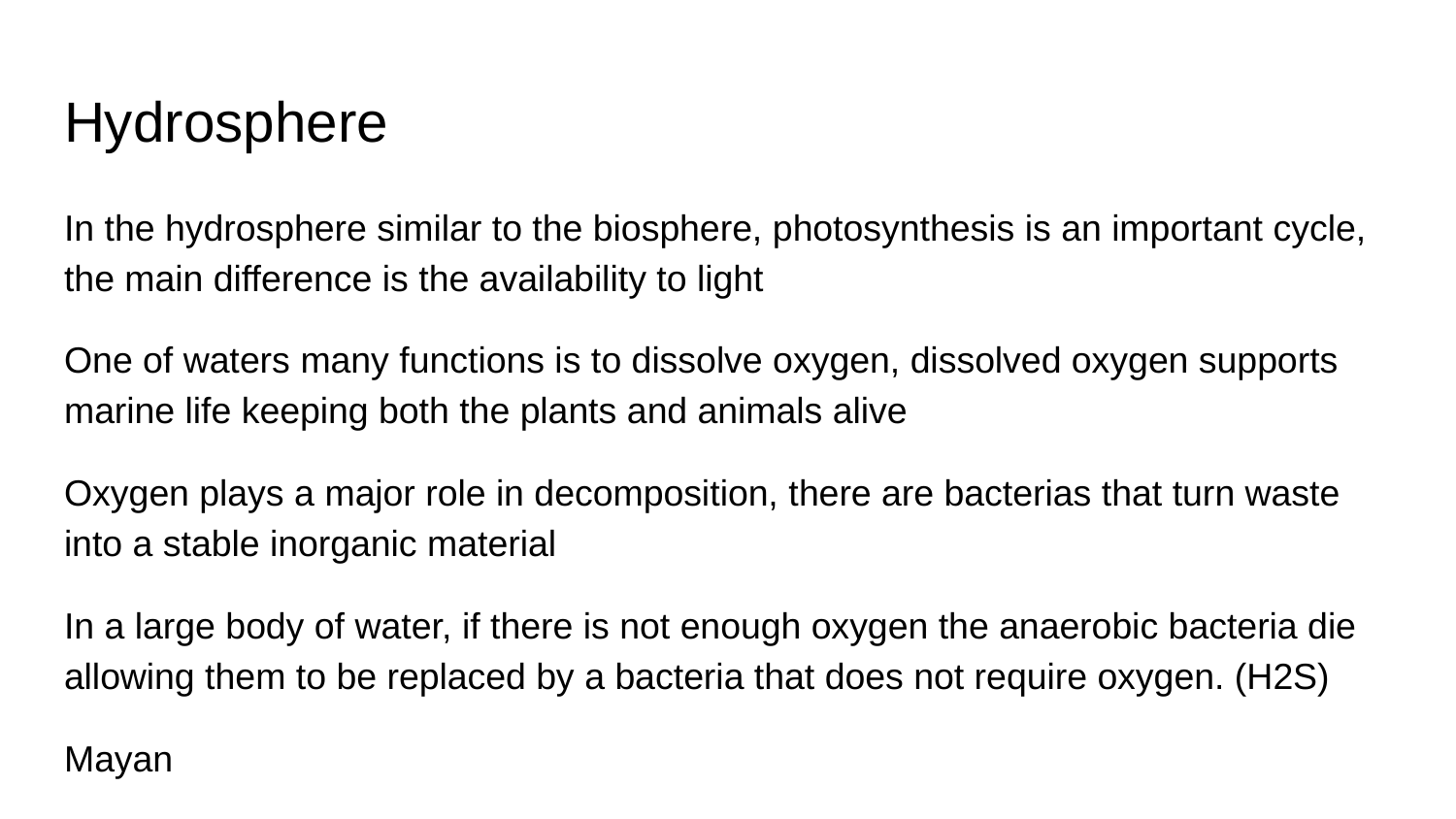

# Hydrosphere
In the hydrosphere similar to the biosphere, photosynthesis is an important cycle, the main difference is the availability to light
One of waters many functions is to dissolve oxygen, dissolved oxygen supports marine life keeping both the plants and animals alive
Oxygen plays a major role in decomposition, there are bacterias that turn waste into a stable inorganic material
In a large body of water, if there is not enough oxygen the anaerobic bacteria die allowing them to be replaced by a bacteria that does not require oxygen. (H2S)
Mayan